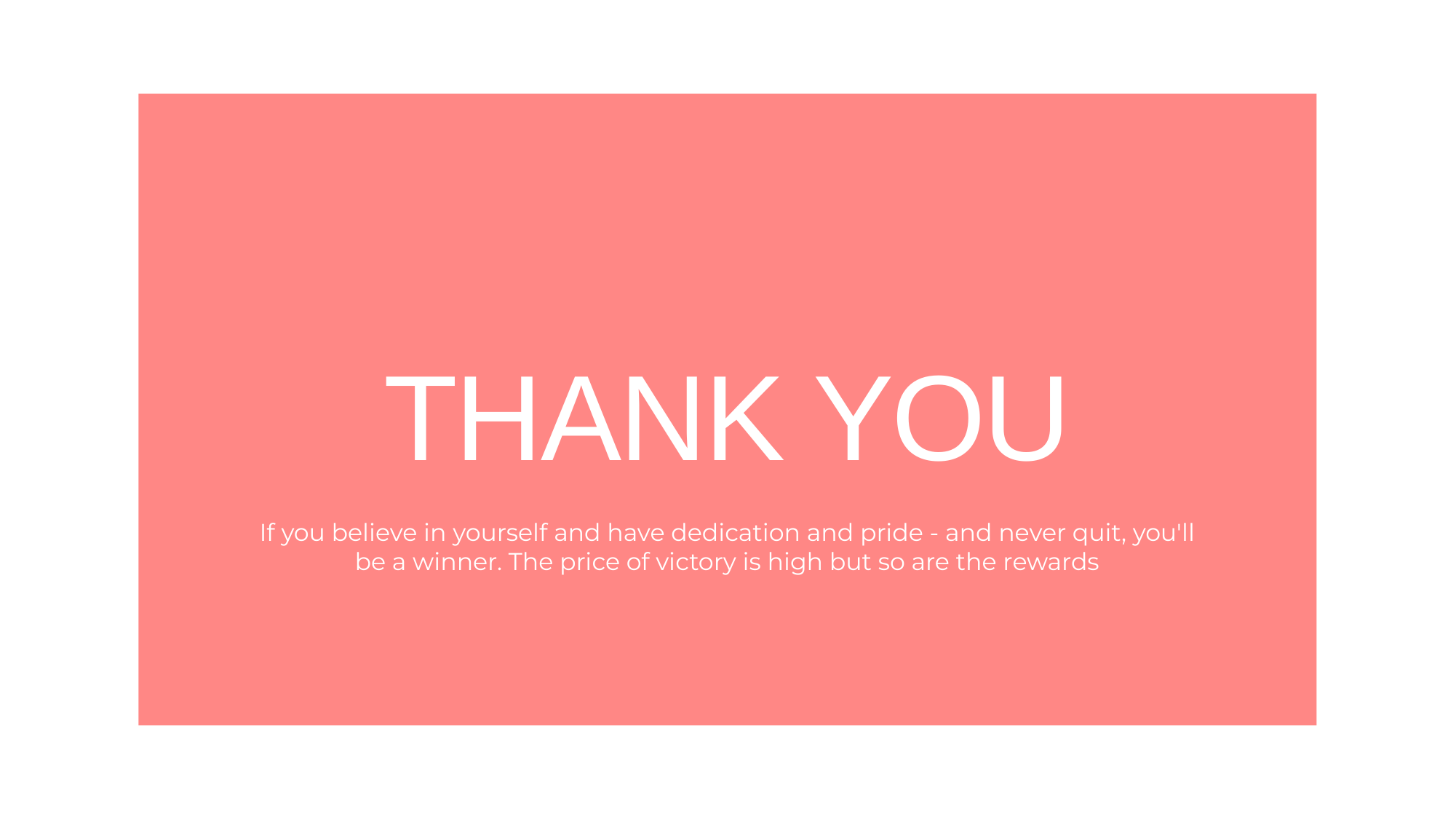

THANK YOU
If you believe in yourself and have dedication and pride - and never quit, you'll be a winner. The price of victory is high but so are the rewards